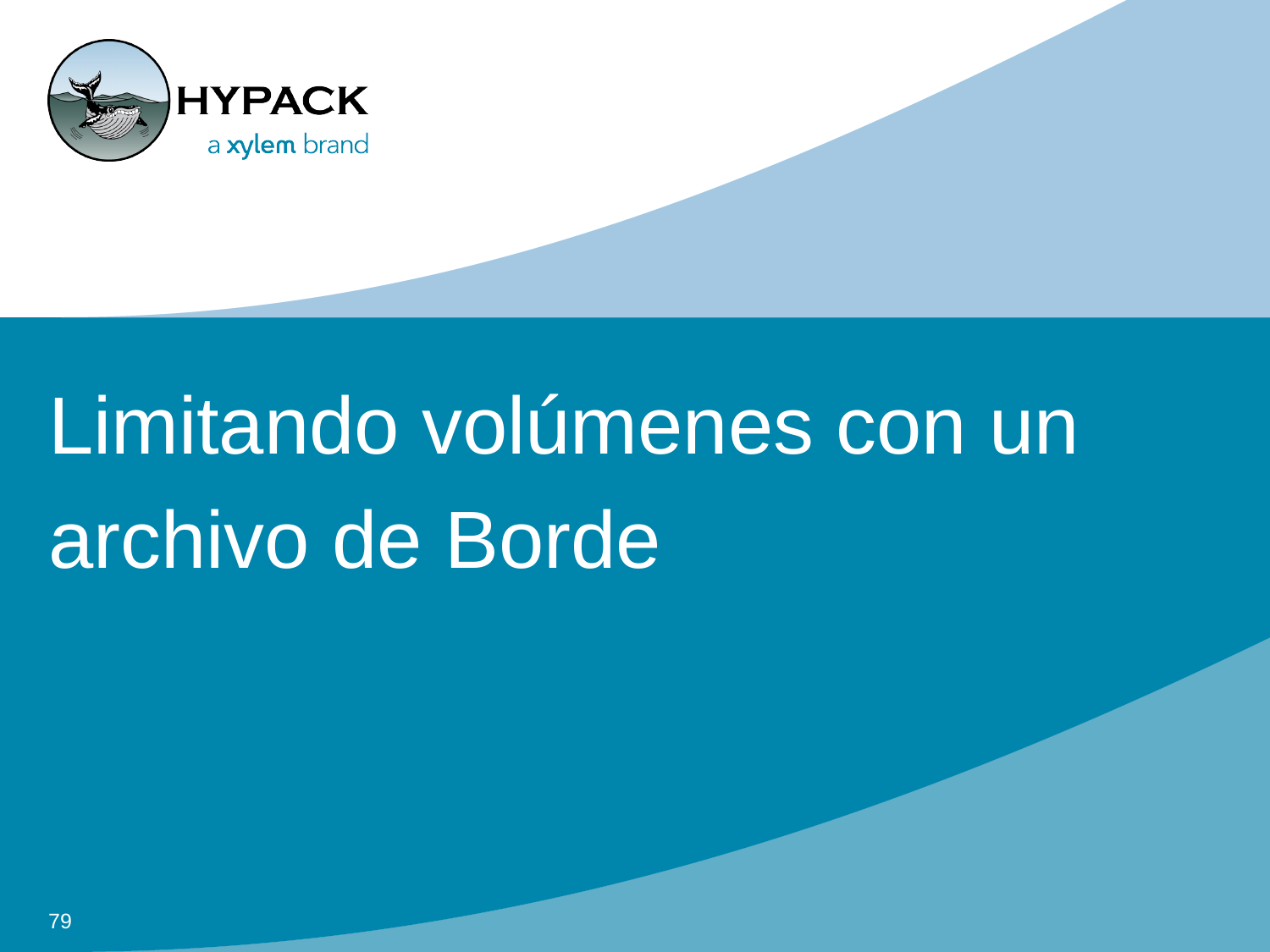

# Limitando volúmenes con un archivo de Borde
79